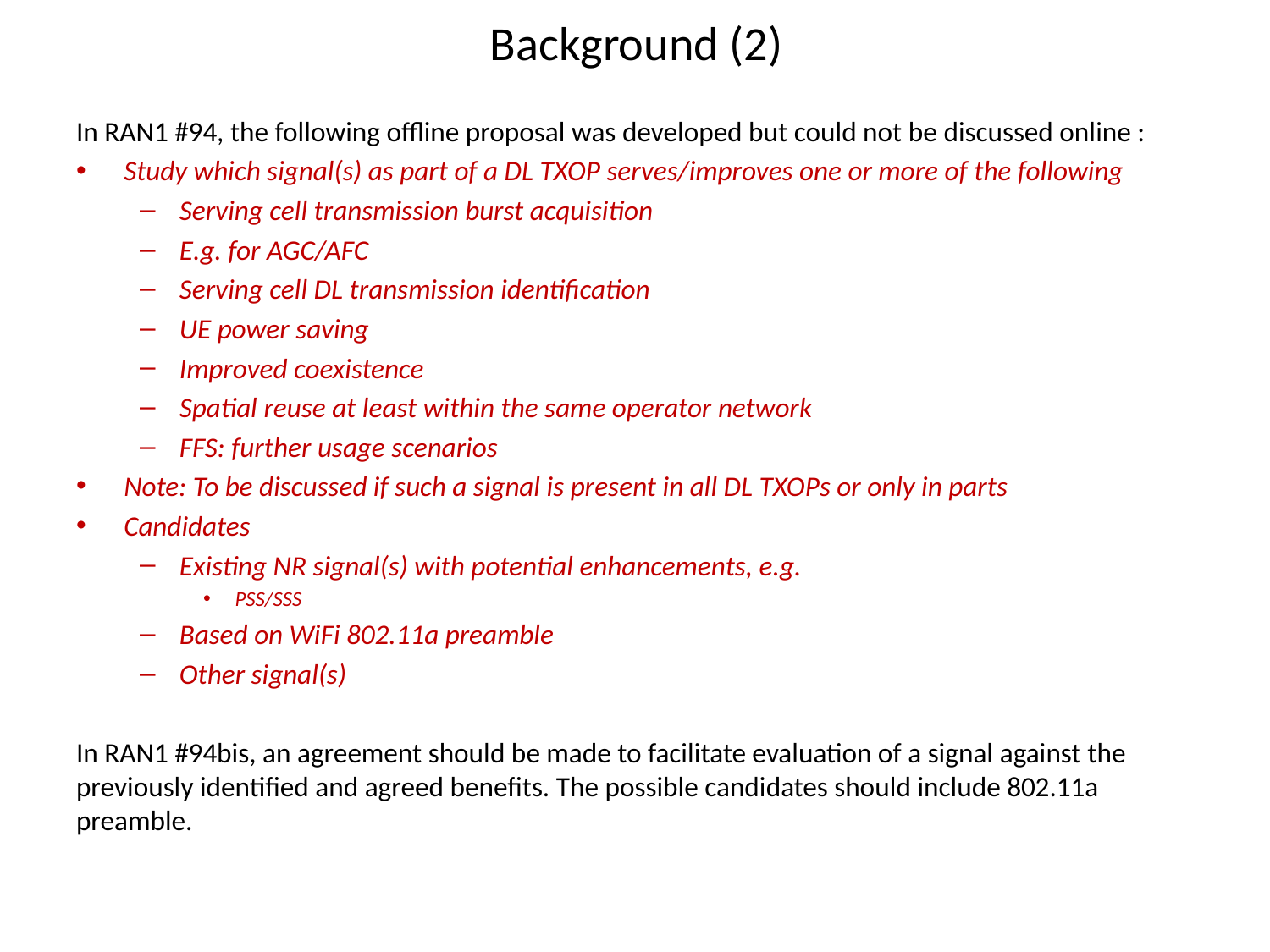

# Background (2)

In RAN1 #94, the following offline proposal was developed but could not be discussed online :
Study which signal(s) as part of a DL TXOP serves/improves one or more of the following
Serving cell transmission burst acquisition
E.g. for AGC/AFC
Serving cell DL transmission identification
UE power saving
Improved coexistence
Spatial reuse at least within the same operator network
FFS: further usage scenarios
Note: To be discussed if such a signal is present in all DL TXOPs or only in parts
Candidates
Existing NR signal(s) with potential enhancements, e.g.
PSS/SSS
Based on WiFi 802.11a preamble
Other signal(s)

In RAN1 #94bis, an agreement should be made to facilitate evaluation of a signal against the previously identified and agreed benefits. The possible candidates should include 802.11a preamble.